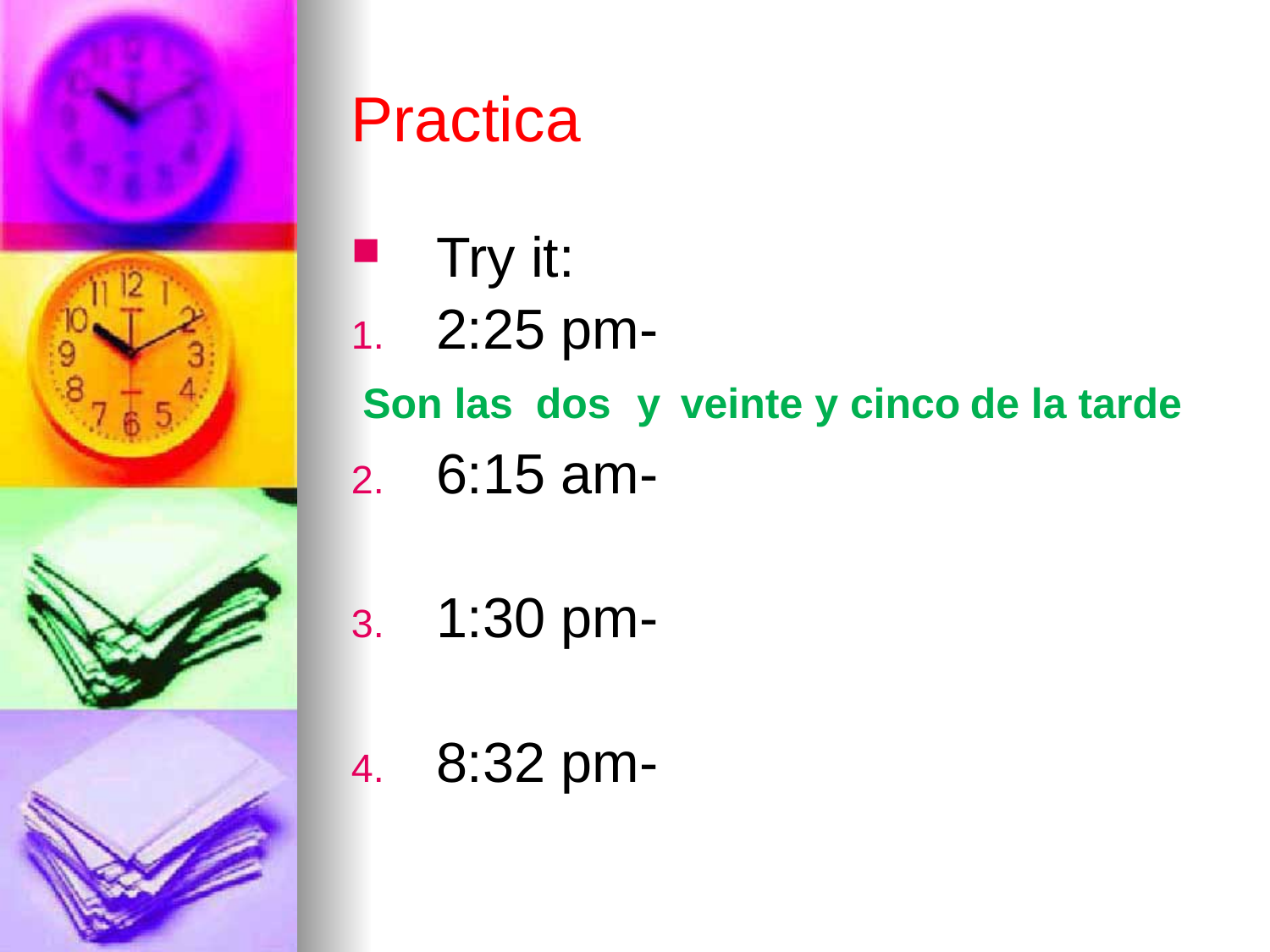

# Practica
Try it:
2:25 pm-

6:15 am-

1:30 pm-

8:32 pm-
de la tarde
veinte y cinco
Son las
dos
y